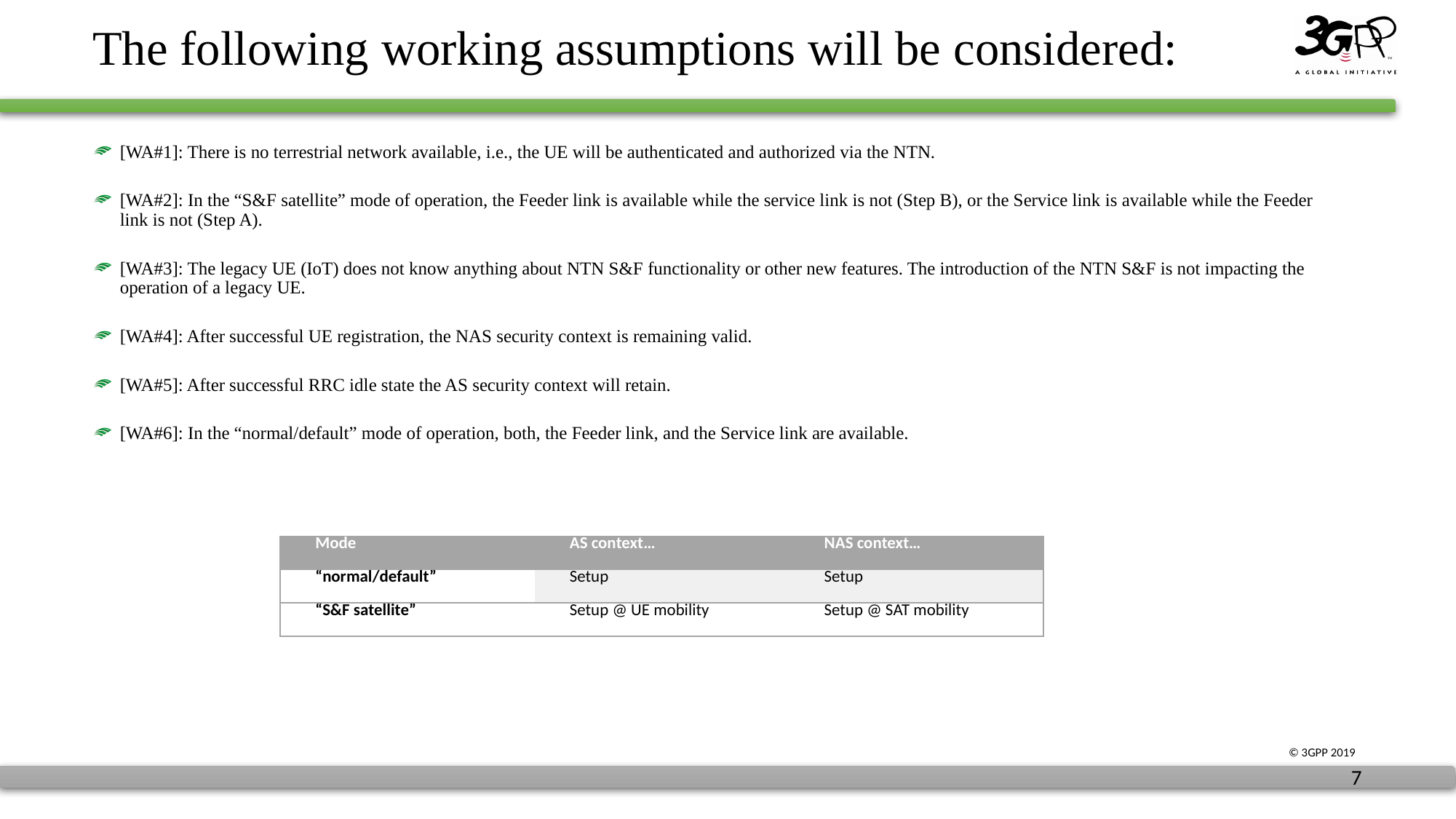

# The following working assumptions will be considered:
[WA#1]: There is no terrestrial network available, i.e., the UE will be authenticated and authorized via the NTN.
[WA#2]: In the “S&F satellite” mode of operation, the Feeder link is available while the service link is not (Step B), or the Service link is available while the Feeder link is not (Step A).
[WA#3]: The legacy UE (IoT) does not know anything about NTN S&F functionality or other new features. The introduction of the NTN S&F is not impacting the operation of a legacy UE.
[WA#4]: After successful UE registration, the NAS security context is remaining valid.
[WA#5]: After successful RRC idle state the AS security context will retain.
[WA#6]: In the “normal/default” mode of operation, both, the Feeder link, and the Service link are available.

| Mode | AS context… | NAS context… |
| --- | --- | --- |
| “normal/default” | Setup | Setup |
| “S&F satellite” | Setup @ UE mobility | Setup @ SAT mobility |